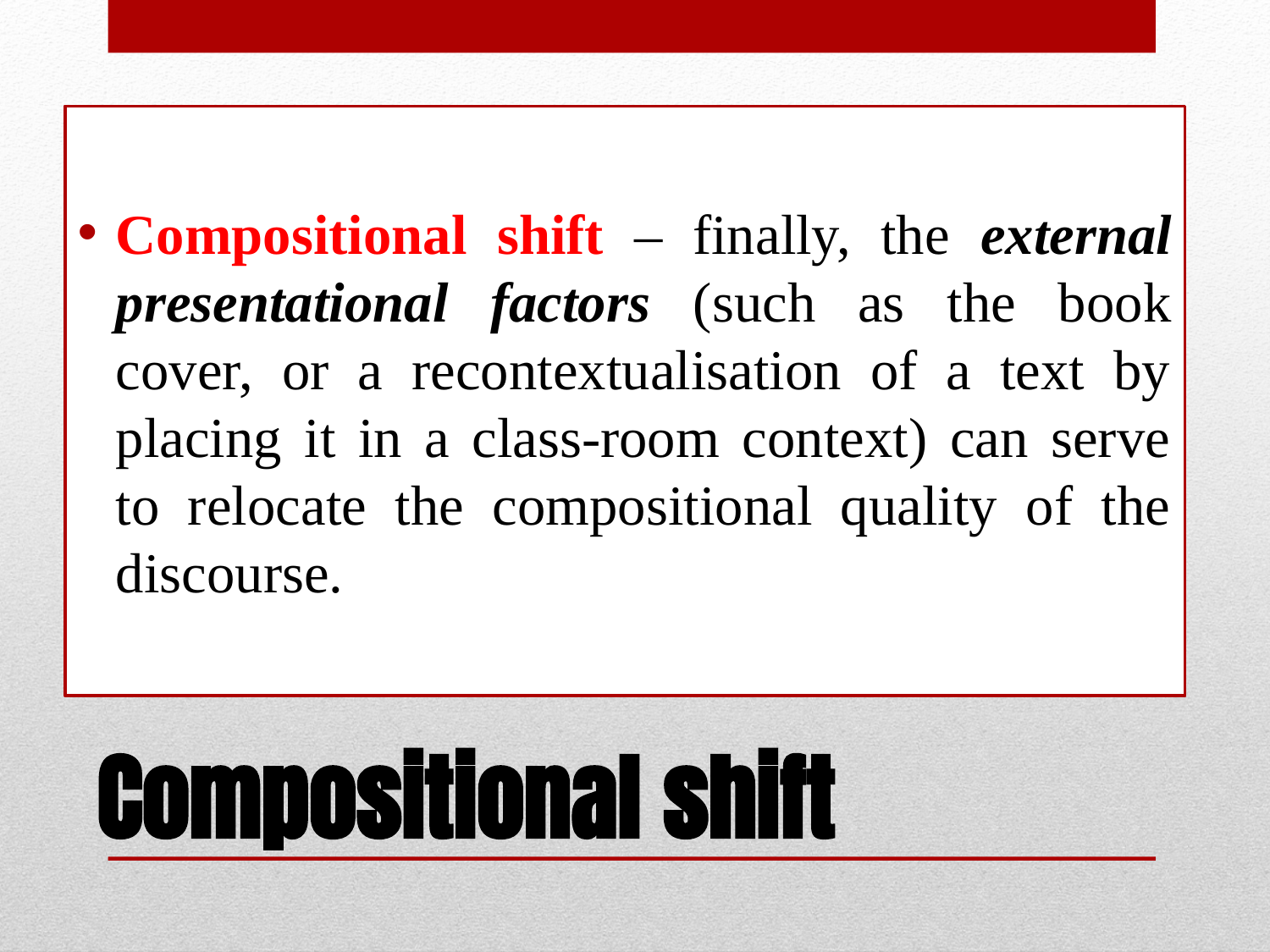

Compositional shift – finally, the external presentational factors (such as the book cover, or a recontextualisation of a text by placing it in a class-room context) can serve to relocate the compositional quality of the discourse.
Compositional shift